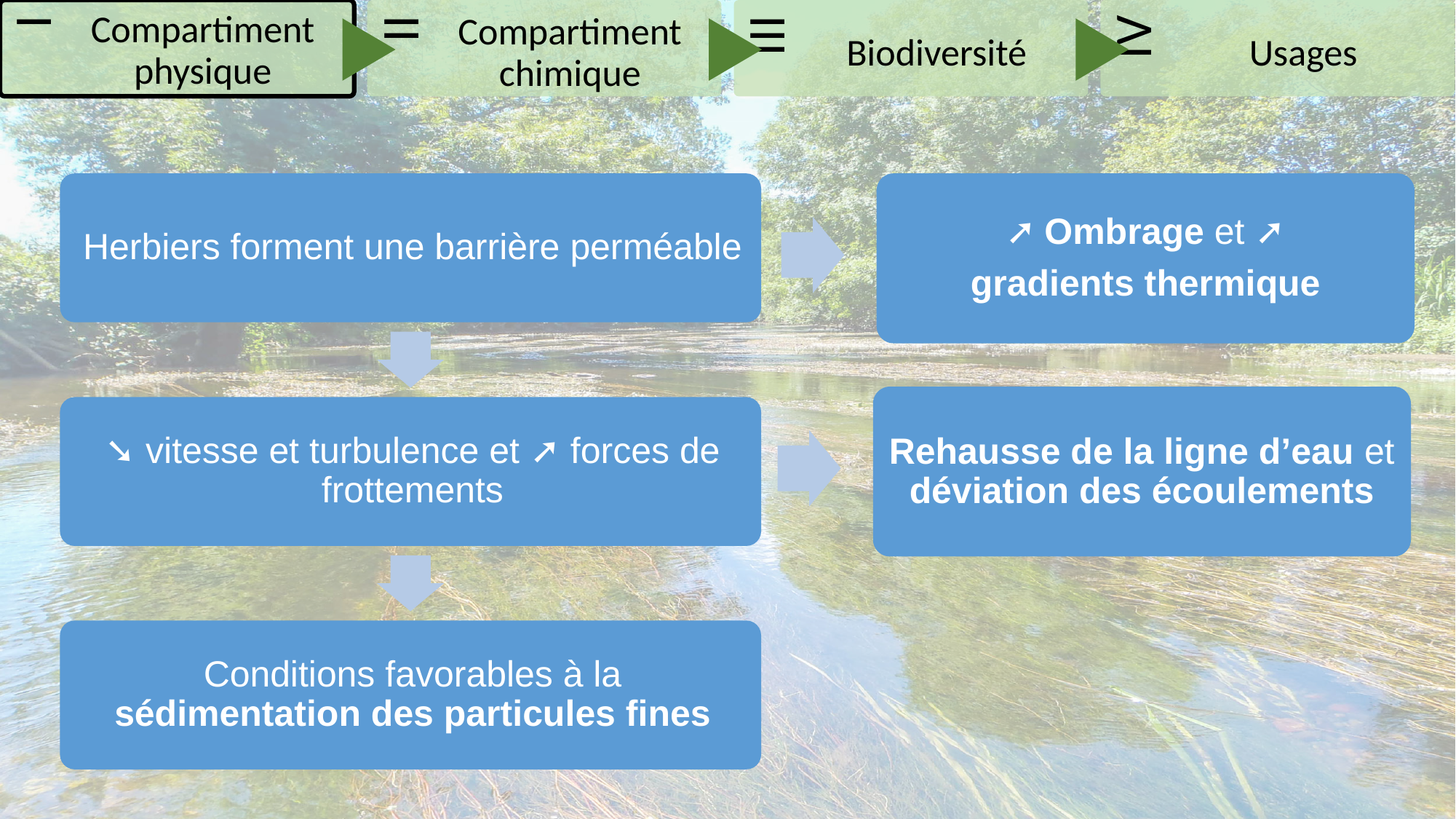

I
Compartiment physique
II
Compartiment chimique
III
Biodiversité
IV
Usages
Herbiers forment une barrière perméable

➘ vitesse et turbulence et ➚ forces de frottements

Conditions favorables à la sédimentation des particules fines

➚ Ombrage et ➚
gradients thermique

Rehausse de la ligne d’eau et déviation des écoulements